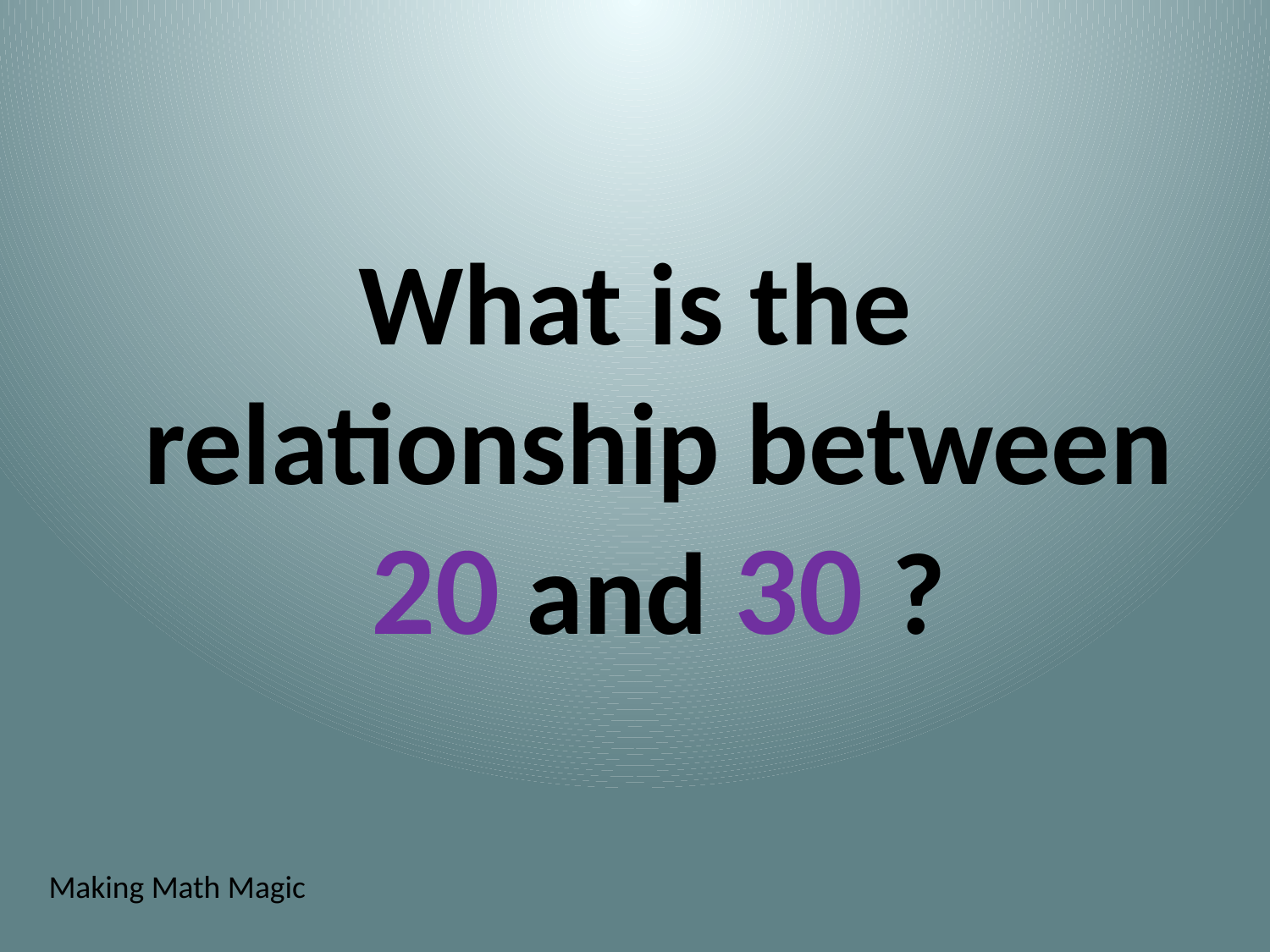

What is the relationship between 20 and 30 ?
Making Math Magic